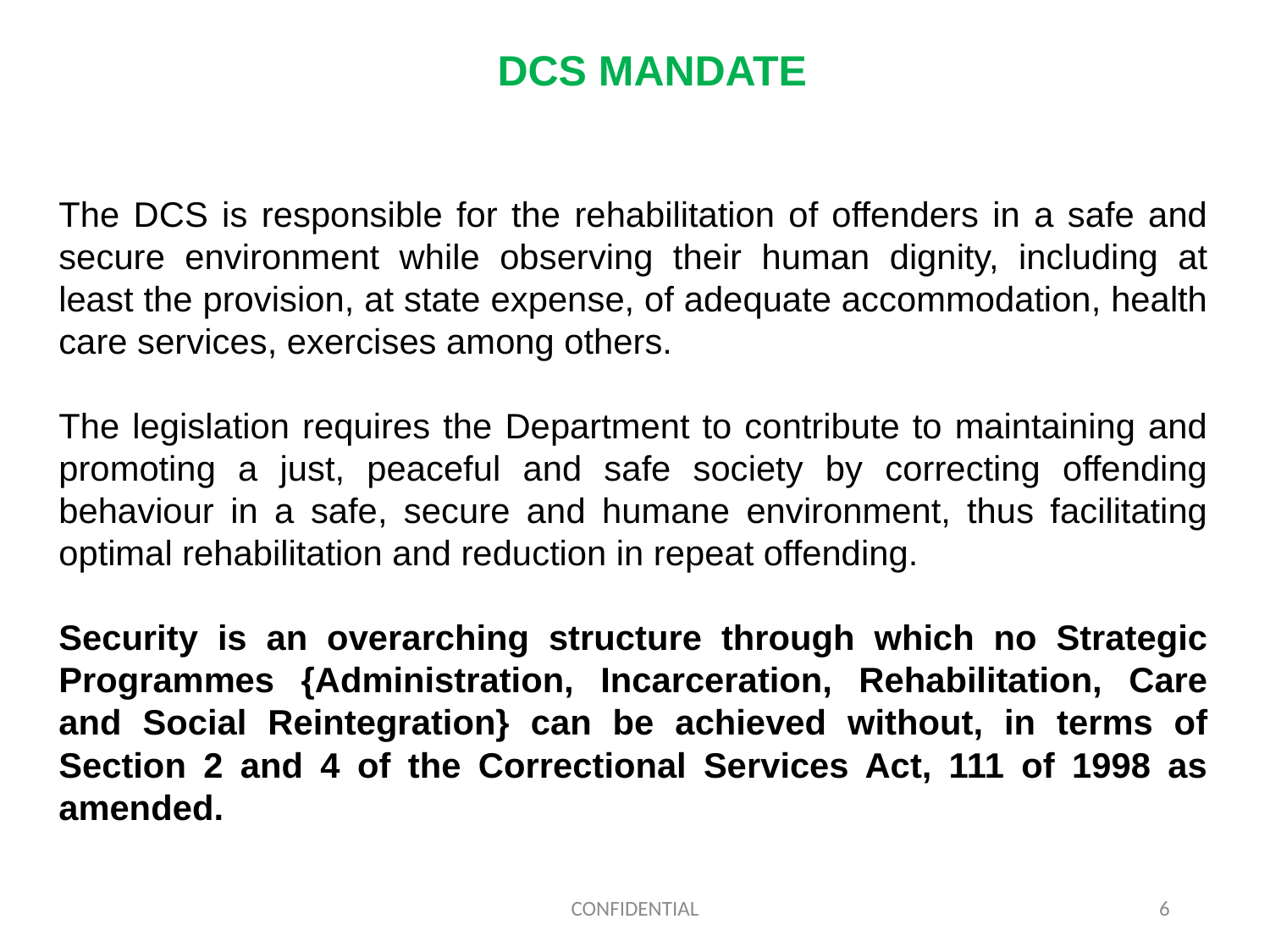

DCS MANDATE
The DCS is responsible for the rehabilitation of offenders in a safe and secure environment while observing their human dignity, including at least the provision, at state expense, of adequate accommodation, health care services, exercises among others.

The legislation requires the Department to contribute to maintaining and promoting a just, peaceful and safe society by correcting offending behaviour in a safe, secure and humane environment, thus facilitating optimal rehabilitation and reduction in repeat offending.

Security is an overarching structure through which no Strategic Programmes {Administration, Incarceration, Rehabilitation, Care and Social Reintegration} can be achieved without, in terms of Section 2 and 4 of the Correctional Services Act, 111 of 1998 as amended.

CONFIDENTIAL
6